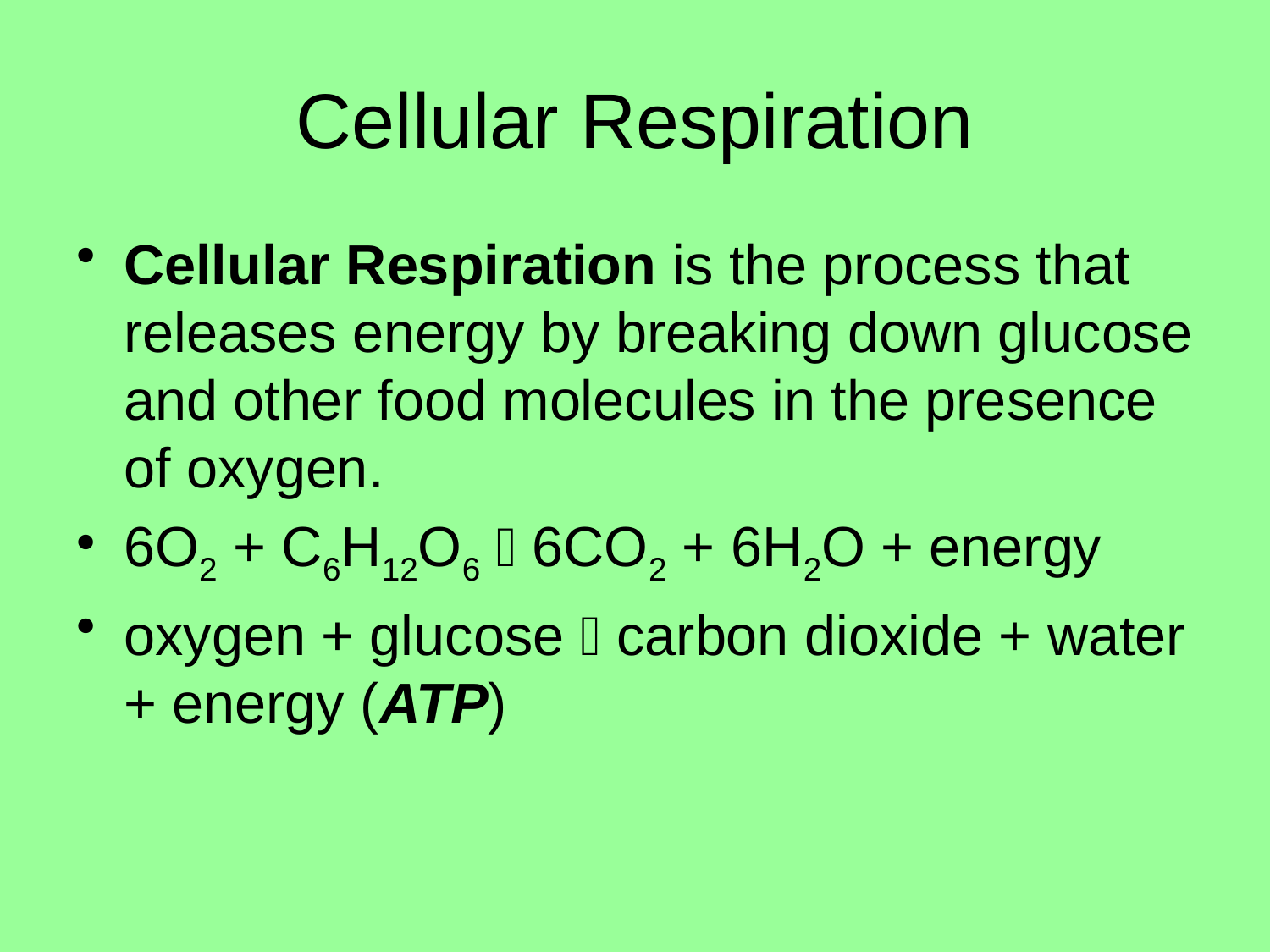

# Cellular Respiration
Cellular Respiration is the process that releases energy by breaking down glucose and other food molecules in the presence of oxygen.
6O2 + C6H12O6 → 6CO2 + 6H2O + energy
oxygen + glucose → carbon dioxide + water + energy (ATP)